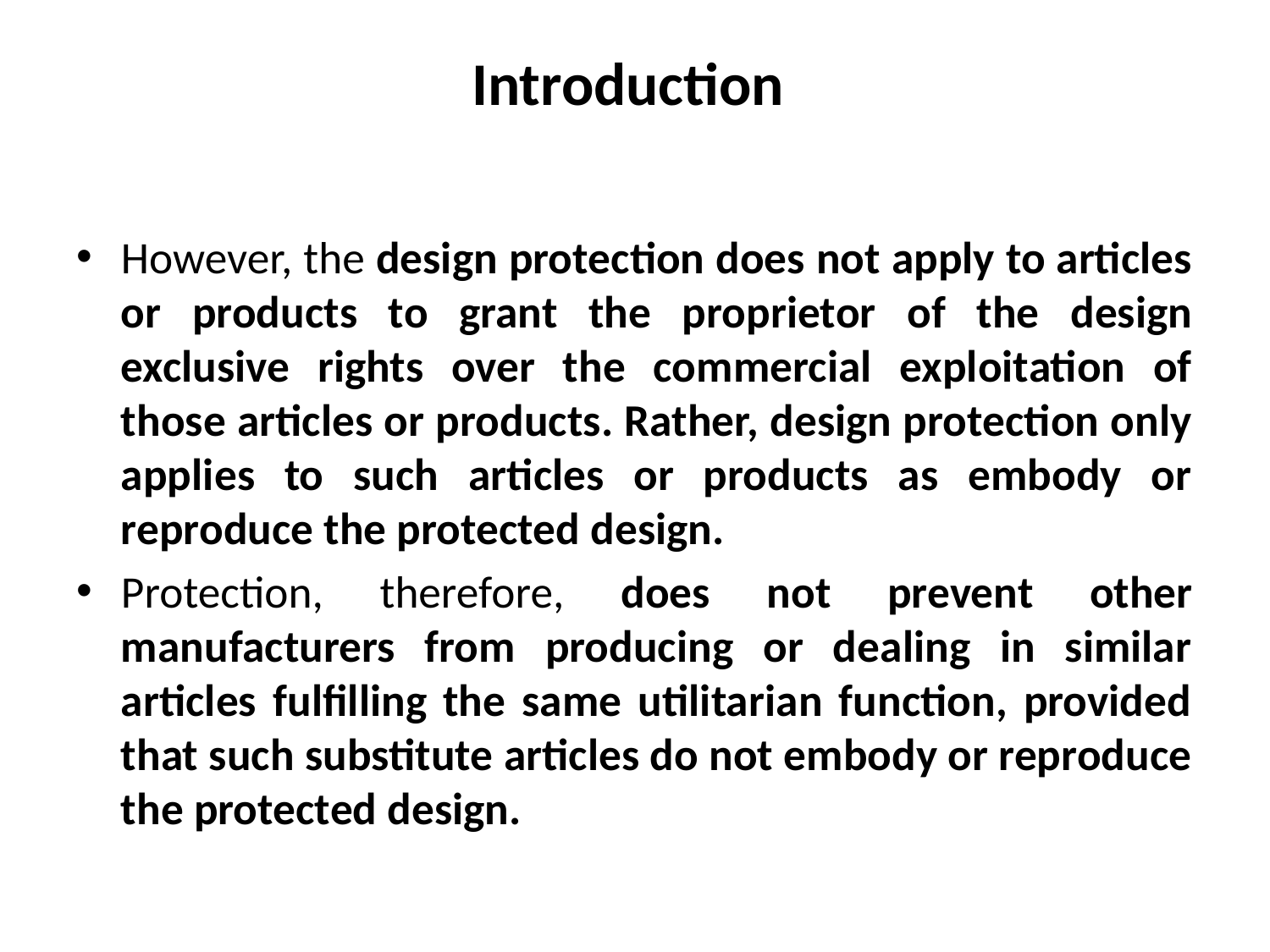

# Introduction
However, the design protection does not apply to articles or products to grant the proprietor of the design exclusive rights over the commercial exploitation of those articles or products. Rather, design protection only applies to such articles or products as embody or reproduce the protected design.
Protection, therefore, does not prevent other manufacturers from producing or dealing in similar articles fulfilling the same utilitarian function, provided that such substitute articles do not embody or reproduce the protected design.